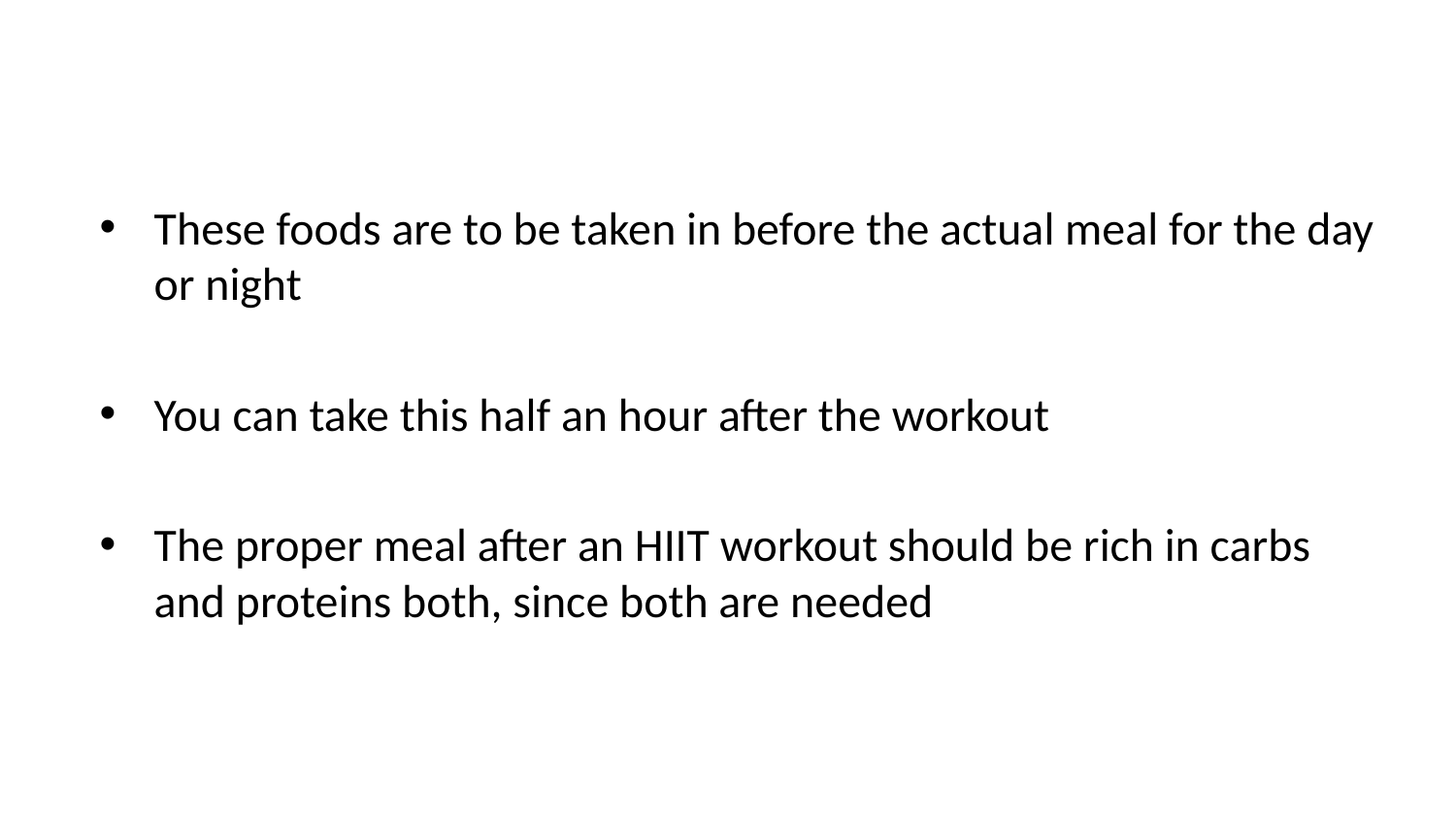

These foods are to be taken in before the actual meal for the day or night

You can take this half an hour after the workout

The proper meal after an HIIT workout should be rich in carbs and proteins both, since both are needed